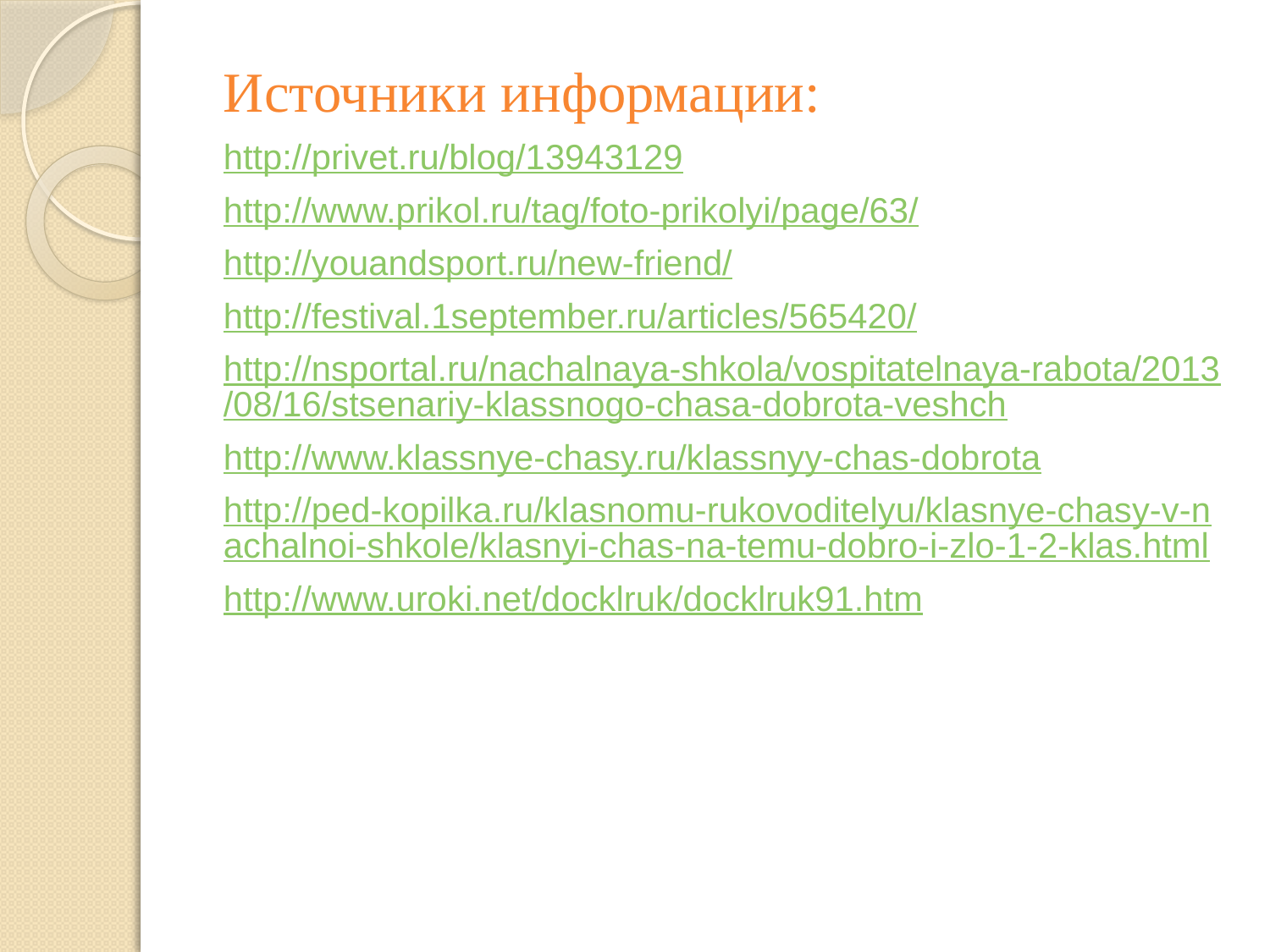

Источники информации:
http://privet.ru/blog/13943129
http://www.prikol.ru/tag/foto-prikolyi/page/63/
http://youandsport.ru/new-friend/
http://festival.1september.ru/articles/565420/
http://nsportal.ru/nachalnaya-shkola/vospitatelnaya-rabota/2013/08/16/stsenariy-klassnogo-chasa-dobrota-veshch
http://www.klassnye-chasy.ru/klassnyy-chas-dobrota
http://ped-kopilka.ru/klasnomu-rukovoditelyu/klasnye-chasy-v-nachalnoi-shkole/klasnyi-chas-na-temu-dobro-i-zlo-1-2-klas.html
http://www.uroki.net/docklruk/docklruk91.htm